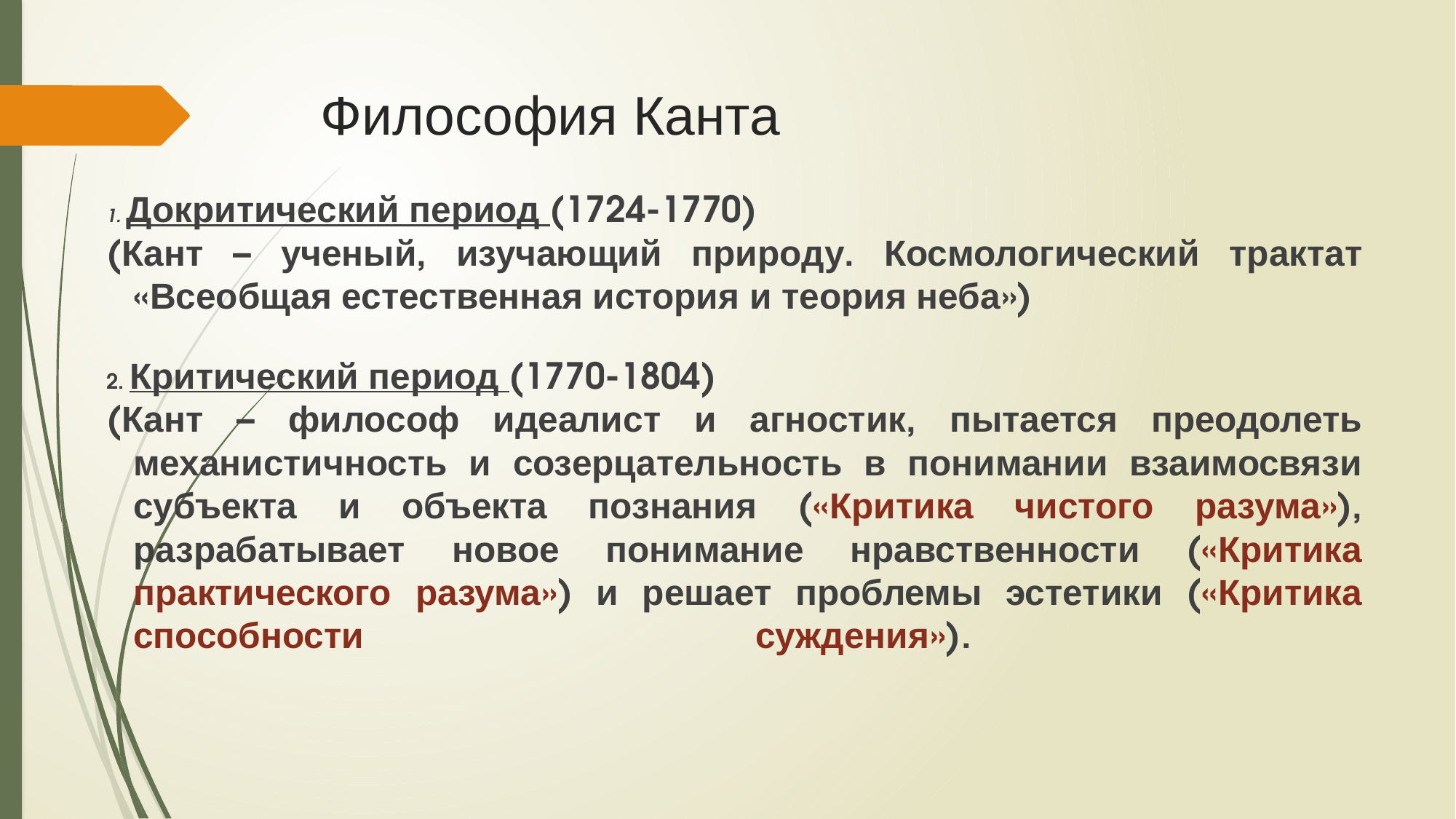

# Философия Канта

1. Докритический период (1724-1770)
(Кант – ученый, изучающий природу. Космологический трактат «Всеобщая естественная история и теория неба»)

2. Критический период (1770-1804)
(Кант – философ идеалист и агностик, пытается преодолеть механистичность и созерцательность в понимании взаимосвязи субъекта и объекта познания («Критика чистого разума»), разрабатывает новое понимание нравственности («Критика практического разума») и решает проблемы эстетики («Критика способности суждения»).